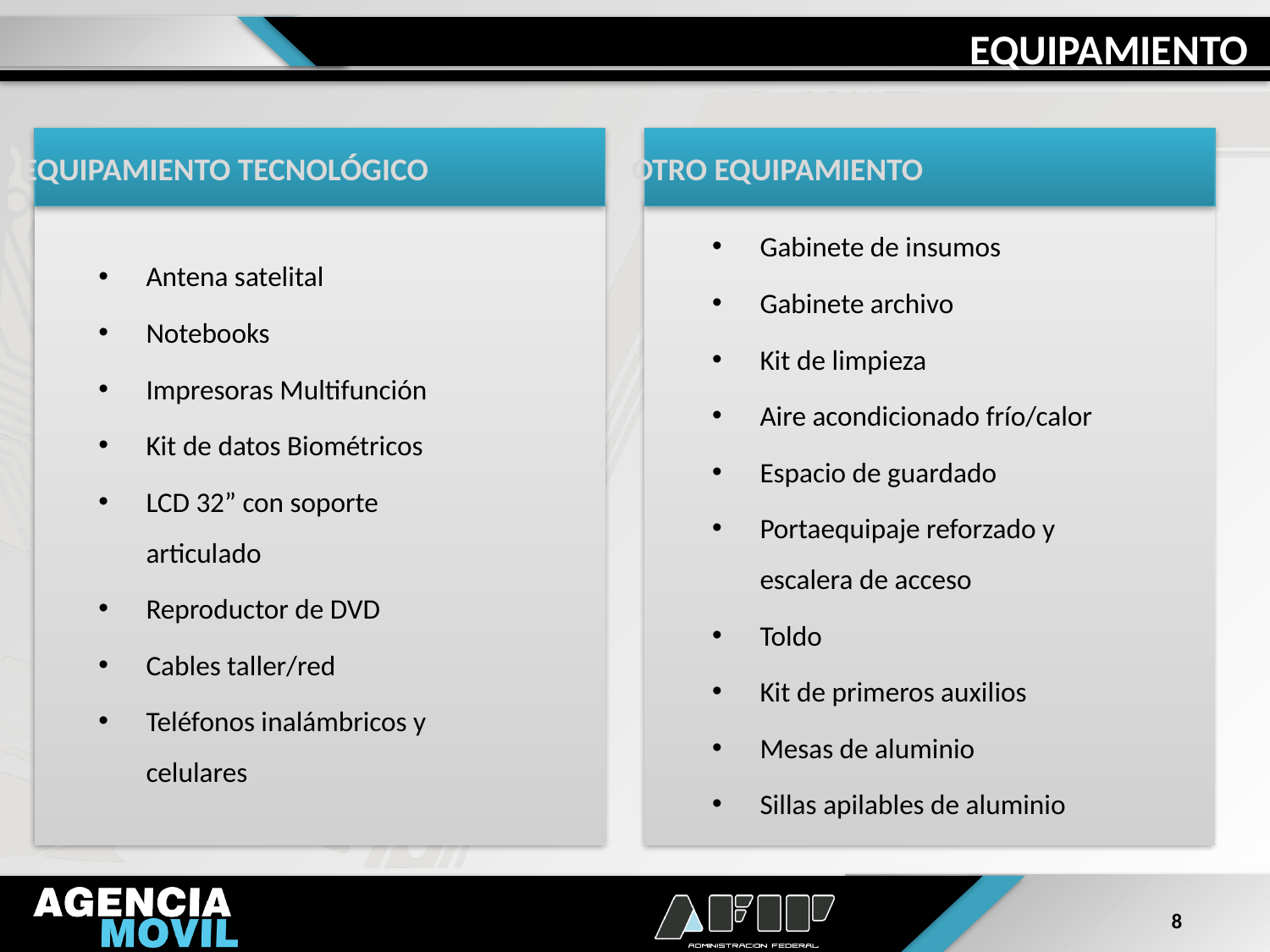

EQUIPAMIENTO

EQUIPAMIENTO TECNOLÓGICO

OTRO EQUIPAMIENTO

Gabinete de insumos
Gabinete archivo
Kit de limpieza
Aire acondicionado frío/calor
Espacio de guardado
Portaequipaje reforzado y escalera de acceso
Toldo
Kit de primeros auxilios
Mesas de aluminio
Sillas apilables de aluminio
Antena satelital
Notebooks
Impresoras Multifunción
Kit de datos Biométricos
LCD 32” con soporte articulado
Reproductor de DVD
Cables taller/red
Teléfonos inalámbricos y celulares
8